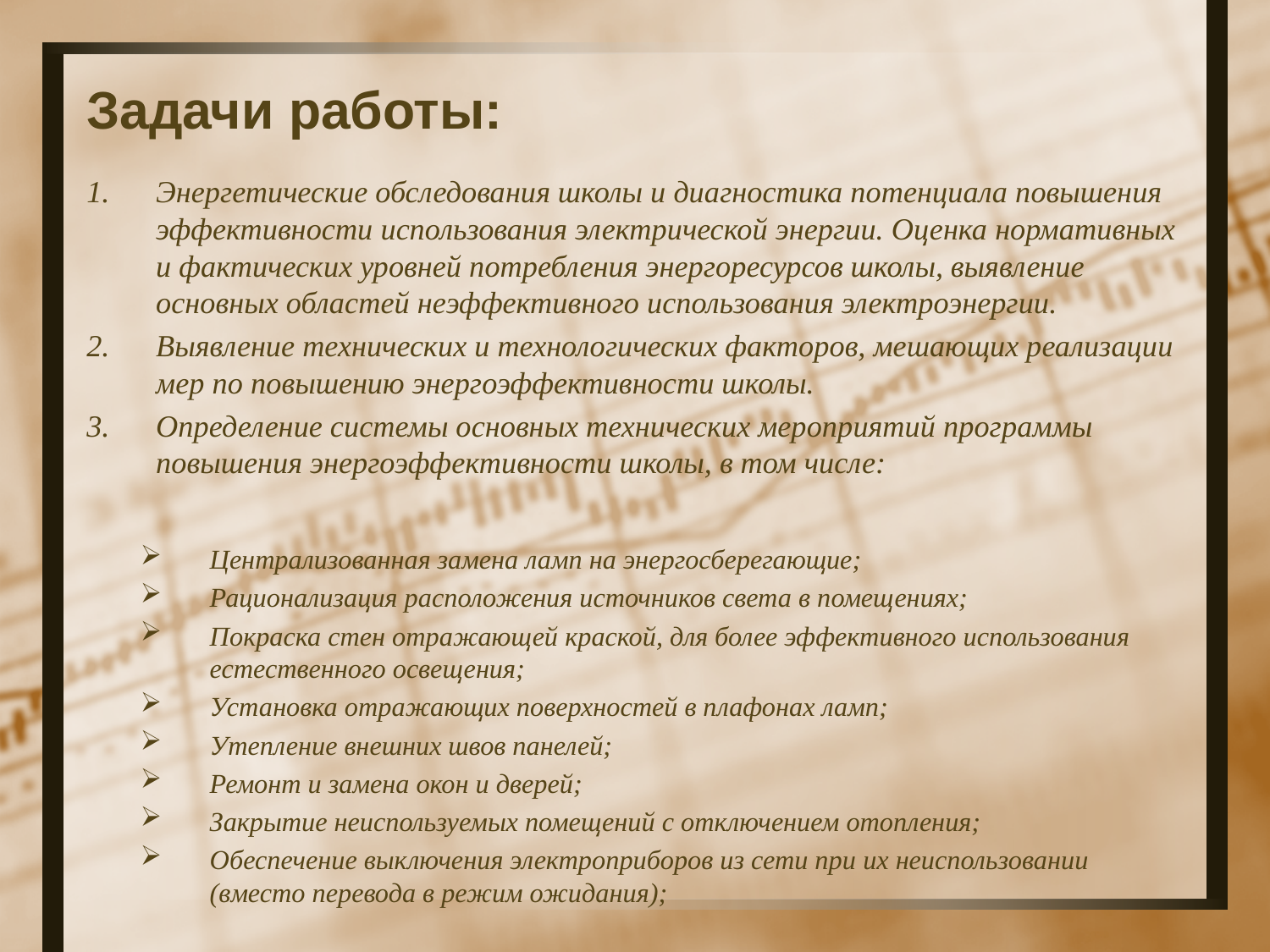

#
Задачи работы:
Энергетические обследования школы и диагностика потенциала повышения эффективности использования электрической энергии. Оценка нормативных и фактических уровней потребления энергоресурсов школы, выявление основных областей неэффективного использования электроэнергии.
Выявление технических и технологических факторов, мешающих реализации мер по повышению энергоэффективности школы.
Определение системы основных технических мероприятий программы повышения энергоэффективности школы, в том числе:

Централизованная замена ламп на энергосберегающие;
Рационализация расположения источников света в помещениях;
Покраска стен отражающей краской, для более эффективного использования естественного освещения;
Установка отражающих поверхностей в плафонах ламп;
Утепление внешних швов панелей;
Ремонт и замена окон и дверей;
Закрытие неиспользуемых помещений с отключением отопления;
Обеспечение выключения электроприборов из сети при их неиспользовании (вместо перевода в режим ожидания);